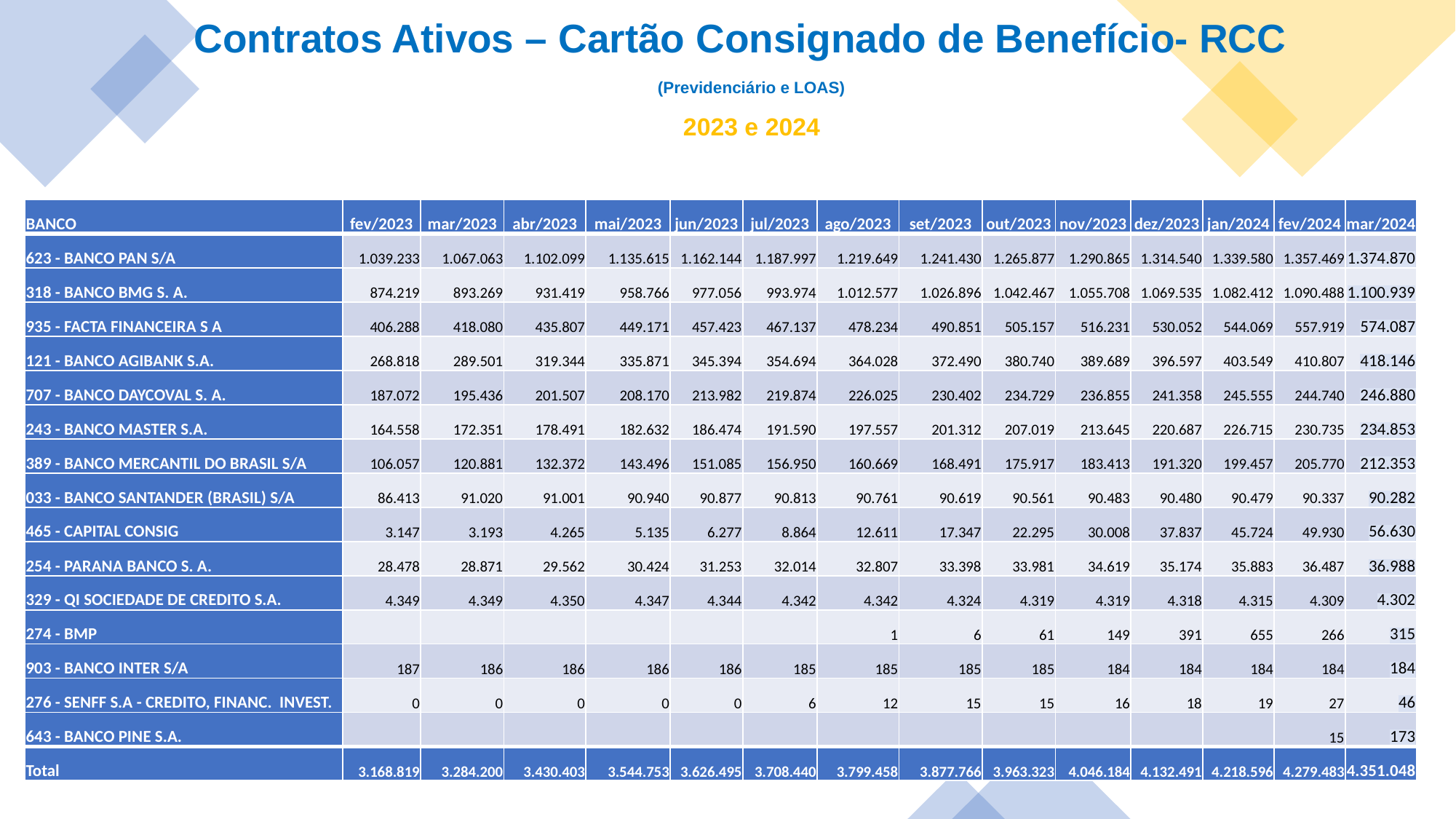

Contratos Ativos – Cartão Consignado de Benefício- RCC

(Previdenciário e LOAS)
2023 e 2024

| BANCO | fev/2023 | mar/2023 | abr/2023 | mai/2023 | jun/2023 | jul/2023 | ago/2023 | set/2023 | out/2023 | nov/2023 | dez/2023 | jan/2024 | fev/2024 | mar/2024 |
| --- | --- | --- | --- | --- | --- | --- | --- | --- | --- | --- | --- | --- | --- | --- |
| 623 - BANCO PAN S/A | 1.039.233 | 1.067.063 | 1.102.099 | 1.135.615 | 1.162.144 | 1.187.997 | 1.219.649 | 1.241.430 | 1.265.877 | 1.290.865 | 1.314.540 | 1.339.580 | 1.357.469 | 1.374.870 |
| 318 - BANCO BMG S. A. | 874.219 | 893.269 | 931.419 | 958.766 | 977.056 | 993.974 | 1.012.577 | 1.026.896 | 1.042.467 | 1.055.708 | 1.069.535 | 1.082.412 | 1.090.488 | 1.100.939 |
| 935 - FACTA FINANCEIRA S A | 406.288 | 418.080 | 435.807 | 449.171 | 457.423 | 467.137 | 478.234 | 490.851 | 505.157 | 516.231 | 530.052 | 544.069 | 557.919 | 574.087 |
| 121 - BANCO AGIBANK S.A. | 268.818 | 289.501 | 319.344 | 335.871 | 345.394 | 354.694 | 364.028 | 372.490 | 380.740 | 389.689 | 396.597 | 403.549 | 410.807 | 418.146 |
| 707 - BANCO DAYCOVAL S. A. | 187.072 | 195.436 | 201.507 | 208.170 | 213.982 | 219.874 | 226.025 | 230.402 | 234.729 | 236.855 | 241.358 | 245.555 | 244.740 | 246.880 |
| 243 - BANCO MASTER S.A. | 164.558 | 172.351 | 178.491 | 182.632 | 186.474 | 191.590 | 197.557 | 201.312 | 207.019 | 213.645 | 220.687 | 226.715 | 230.735 | 234.853 |
| 389 - BANCO MERCANTIL DO BRASIL S/A | 106.057 | 120.881 | 132.372 | 143.496 | 151.085 | 156.950 | 160.669 | 168.491 | 175.917 | 183.413 | 191.320 | 199.457 | 205.770 | 212.353 |
| 033 - BANCO SANTANDER (BRASIL) S/A | 86.413 | 91.020 | 91.001 | 90.940 | 90.877 | 90.813 | 90.761 | 90.619 | 90.561 | 90.483 | 90.480 | 90.479 | 90.337 | 90.282 |
| 465 - CAPITAL CONSIG | 3.147 | 3.193 | 4.265 | 5.135 | 6.277 | 8.864 | 12.611 | 17.347 | 22.295 | 30.008 | 37.837 | 45.724 | 49.930 | 56.630 |
| 254 - PARANA BANCO S. A. | 28.478 | 28.871 | 29.562 | 30.424 | 31.253 | 32.014 | 32.807 | 33.398 | 33.981 | 34.619 | 35.174 | 35.883 | 36.487 | 36.988 |
| 329 - QI SOCIEDADE DE CREDITO S.A. | 4.349 | 4.349 | 4.350 | 4.347 | 4.344 | 4.342 | 4.342 | 4.324 | 4.319 | 4.319 | 4.318 | 4.315 | 4.309 | 4.302 |
| 274 - BMP |  |  |  |  |  |  | 1 | 6 | 61 | 149 | 391 | 655 | 266 | 315 |
| 903 - BANCO INTER S/A | 187 | 186 | 186 | 186 | 186 | 185 | 185 | 185 | 185 | 184 | 184 | 184 | 184 | 184 |
| 276 - SENFF S.A - CREDITO, FINANC. INVEST. | 0 | 0 | 0 | 0 | 0 | 6 | 12 | 15 | 15 | 16 | 18 | 19 | 27 | 46 |
| 643 - BANCO PINE S.A. |  |  |  |  |  |  |  |  |  |  |  |  | 15 | 173 |
| Total | 3.168.819 | 3.284.200 | 3.430.403 | 3.544.753 | 3.626.495 | 3.708.440 | 3.799.458 | 3.877.766 | 3.963.323 | 4.046.184 | 4.132.491 | 4.218.596 | 4.279.483 | 4.351.048 |